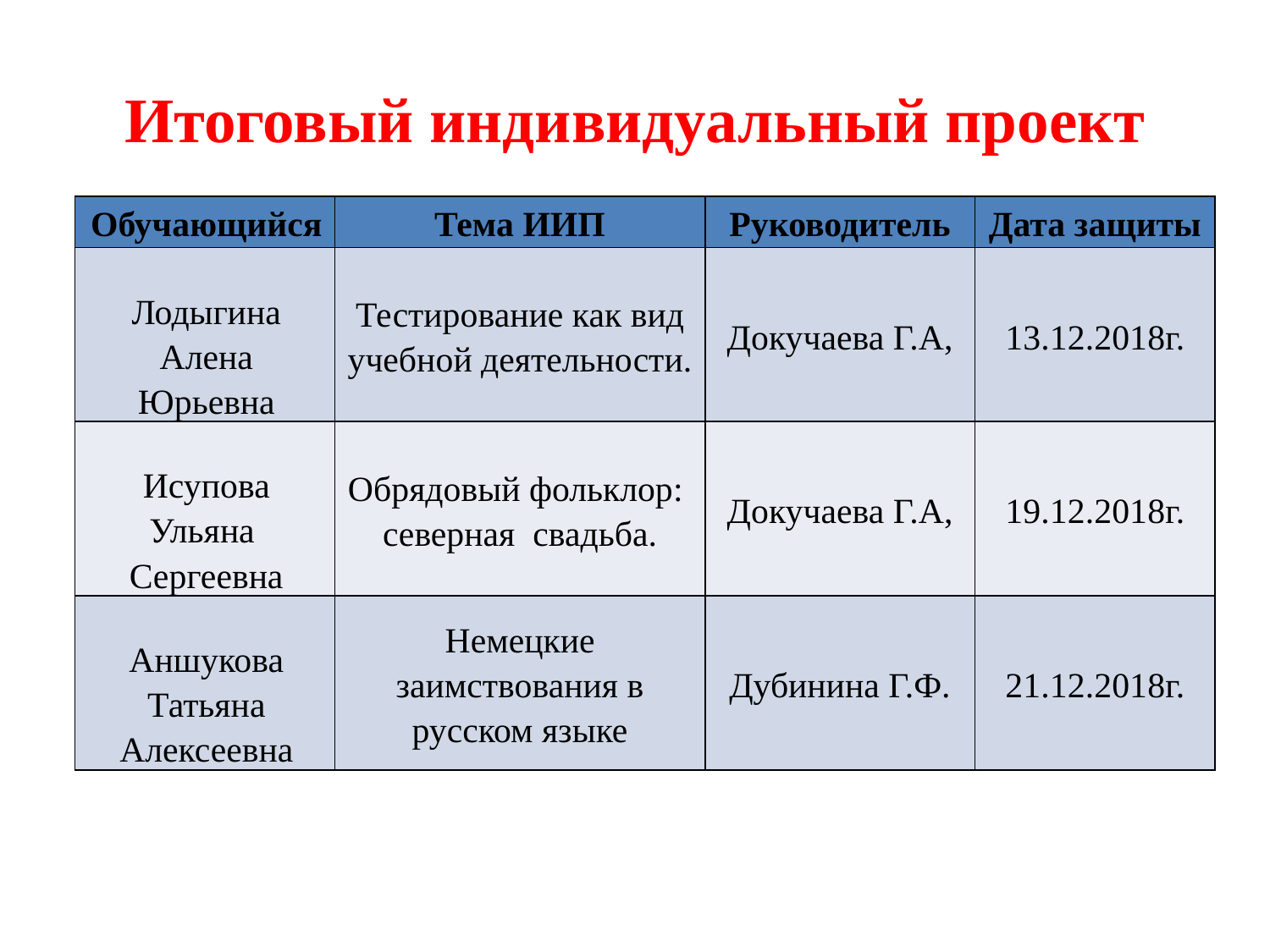

# Итоговый индивидуальный проект
| Обучающийся | Тема ИИП | Руководитель | Дата защиты |
| --- | --- | --- | --- |
| Лодыгина Алена Юрьевна | Тестирование как вид учебной деятельности. | Докучаева Г.А, | 13.12.2018г. |
| Исупова Ульяна Сергеевна | Обрядовый фольклор: северная свадьба. | Докучаева Г.А, | 19.12.2018г. |
| Аншукова Татьяна Алексеевна | Немецкие заимствования в русском языке | Дубинина Г.Ф. | 21.12.2018г. |